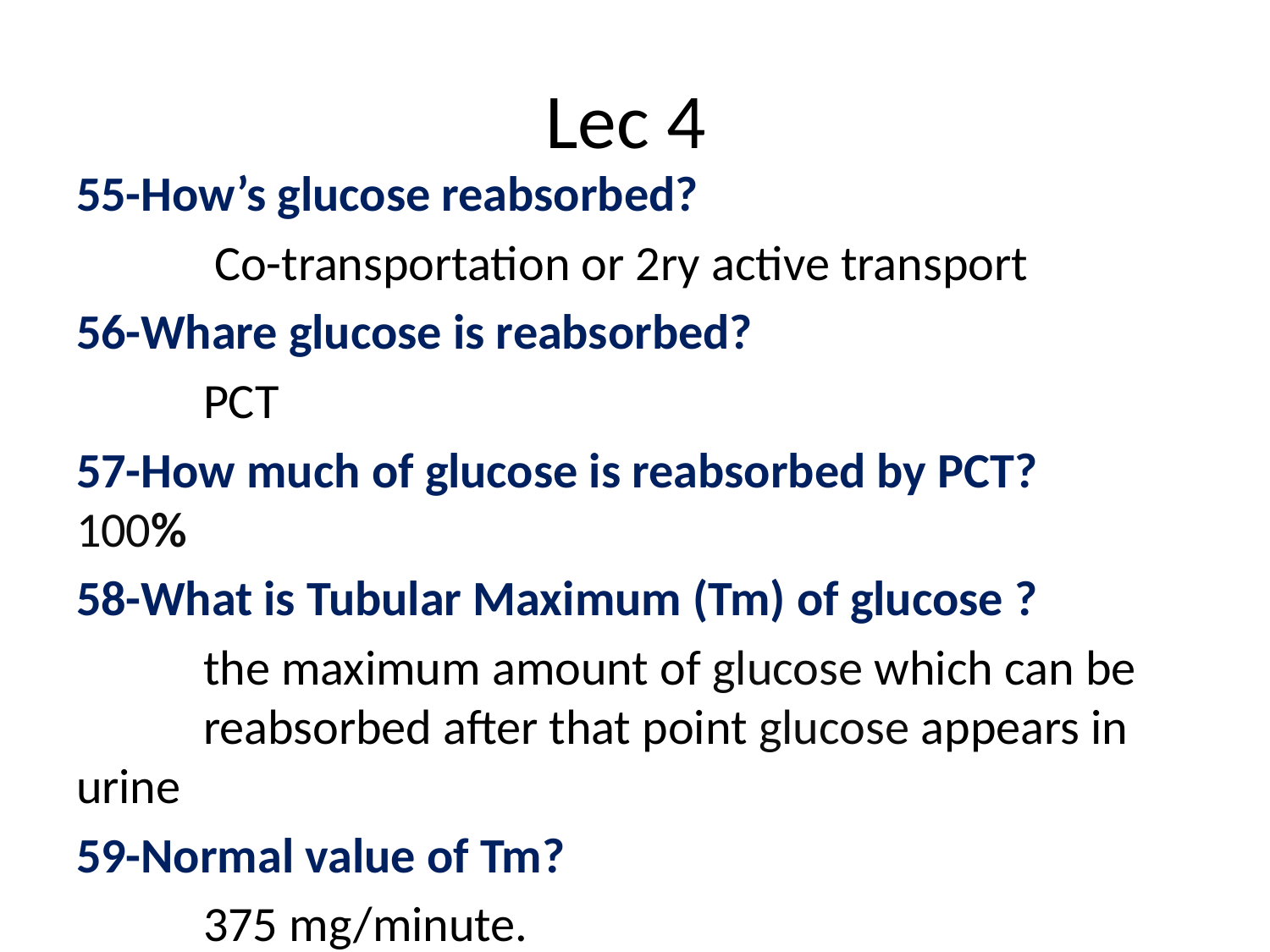

# Lec 4
55-How’s glucose reabsorbed?
	 Co-transportation or 2ry active transport
56-Whare glucose is reabsorbed?
	PCT
57-How much of glucose is reabsorbed by PCT? 	100%
58-What is Tubular Maximum (Tm) of glucose ?
	the maximum amount of glucose which can be 	reabsorbed after that point glucose appears in urine
59-Normal value of Tm?
	375 mg/minute.